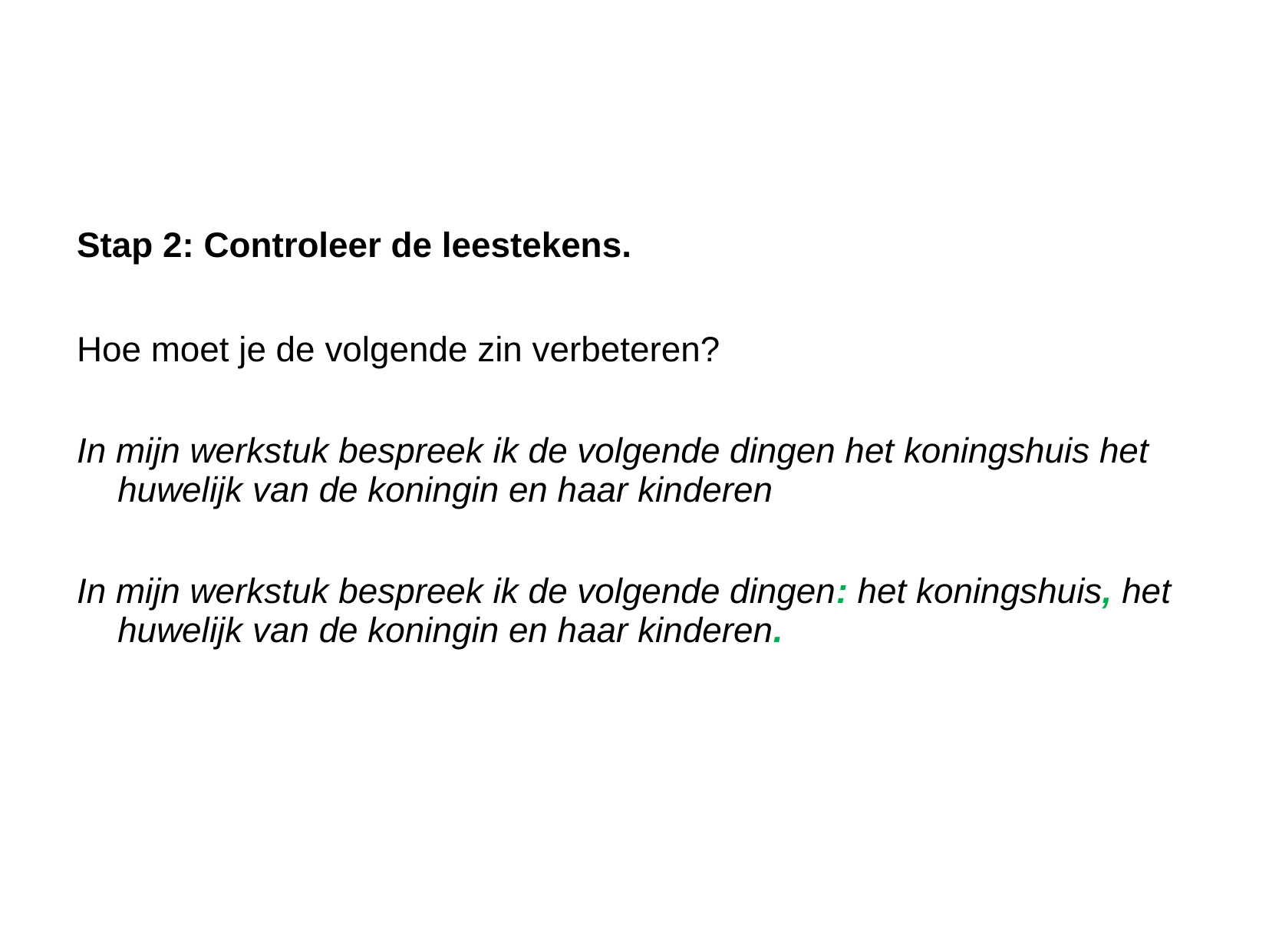

#
Stap 2: Controleer de leestekens.
Hoe moet je de volgende zin verbeteren?
In mijn werkstuk bespreek ik de volgende dingen het koningshuis het huwelijk van de koningin en haar kinderen
In mijn werkstuk bespreek ik de volgende dingen: het koningshuis, het huwelijk van de koningin en haar kinderen.